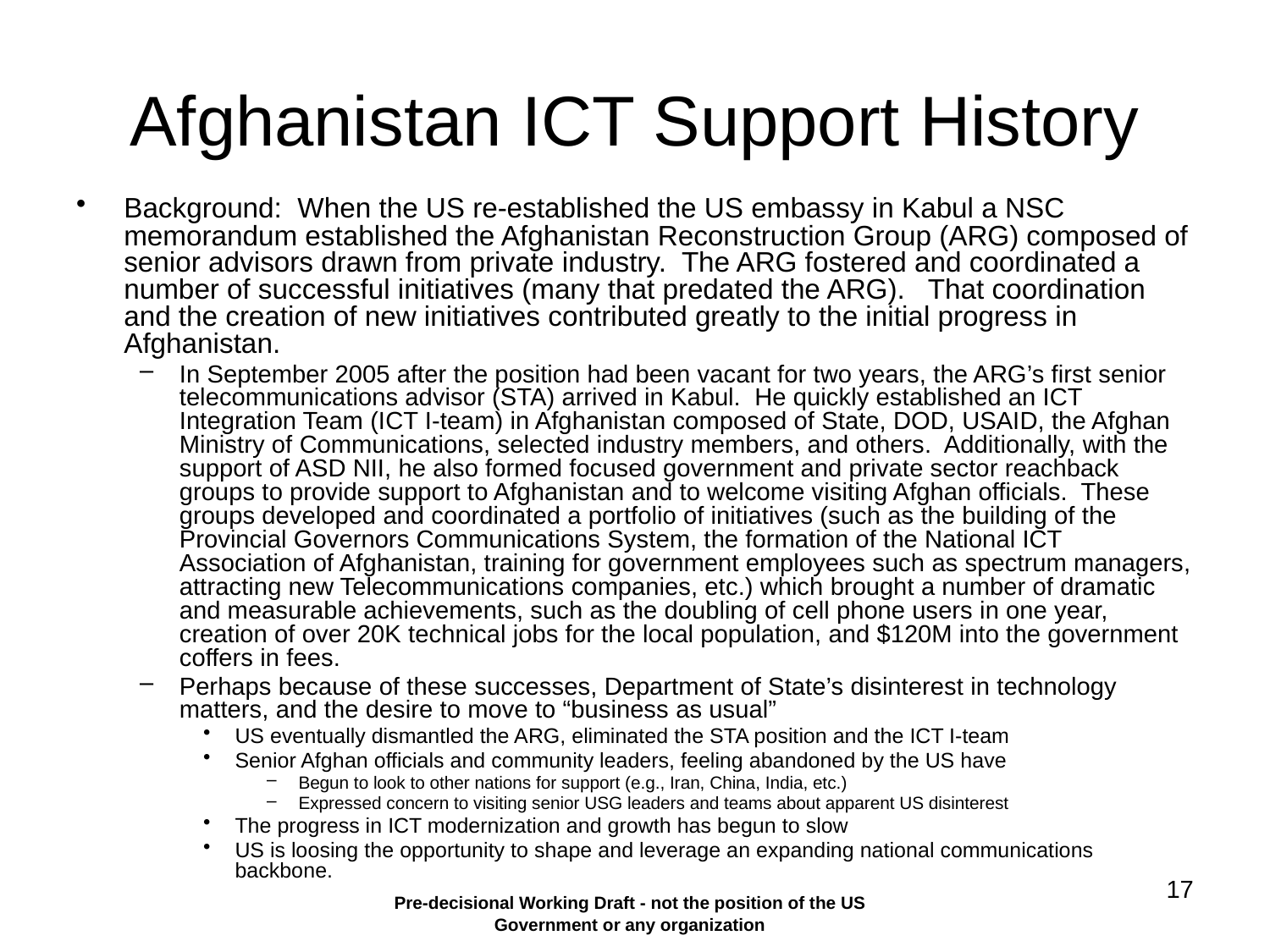

# Afghanistan ICT Support History
Background:  When the US re-established the US embassy in Kabul a NSC memorandum established the Afghanistan Reconstruction Group (ARG) composed of senior advisors drawn from private industry.  The ARG fostered and coordinated a number of successful initiatives (many that predated the ARG).   That coordination and the creation of new initiatives contributed greatly to the initial progress in Afghanistan.
In September 2005 after the position had been vacant for two years, the ARG’s first senior telecommunications advisor (STA) arrived in Kabul.  He quickly established an ICT Integration Team (ICT I-team) in Afghanistan composed of State, DOD, USAID, the Afghan Ministry of Communications, selected industry members, and others.  Additionally, with the support of ASD NII, he also formed focused government and private sector reachback groups to provide support to Afghanistan and to welcome visiting Afghan officials.  These groups developed and coordinated a portfolio of initiatives (such as the building of the Provincial Governors Communications System, the formation of the National ICT Association of Afghanistan, training for government employees such as spectrum managers, attracting new Telecommunications companies, etc.) which brought a number of dramatic and measurable achievements, such as the doubling of cell phone users in one year, creation of over 20K technical jobs for the local population, and $120M into the government coffers in fees.
Perhaps because of these successes, Department of State’s disinterest in technology matters, and the desire to move to “business as usual”
US eventually dismantled the ARG, eliminated the STA position and the ICT I-team
Senior Afghan officials and community leaders, feeling abandoned by the US have
Begun to look to other nations for support (e.g., Iran, China, India, etc.)
Expressed concern to visiting senior USG leaders and teams about apparent US disinterest
The progress in ICT modernization and growth has begun to slow
US is loosing the opportunity to shape and leverage an expanding national communications backbone.
17